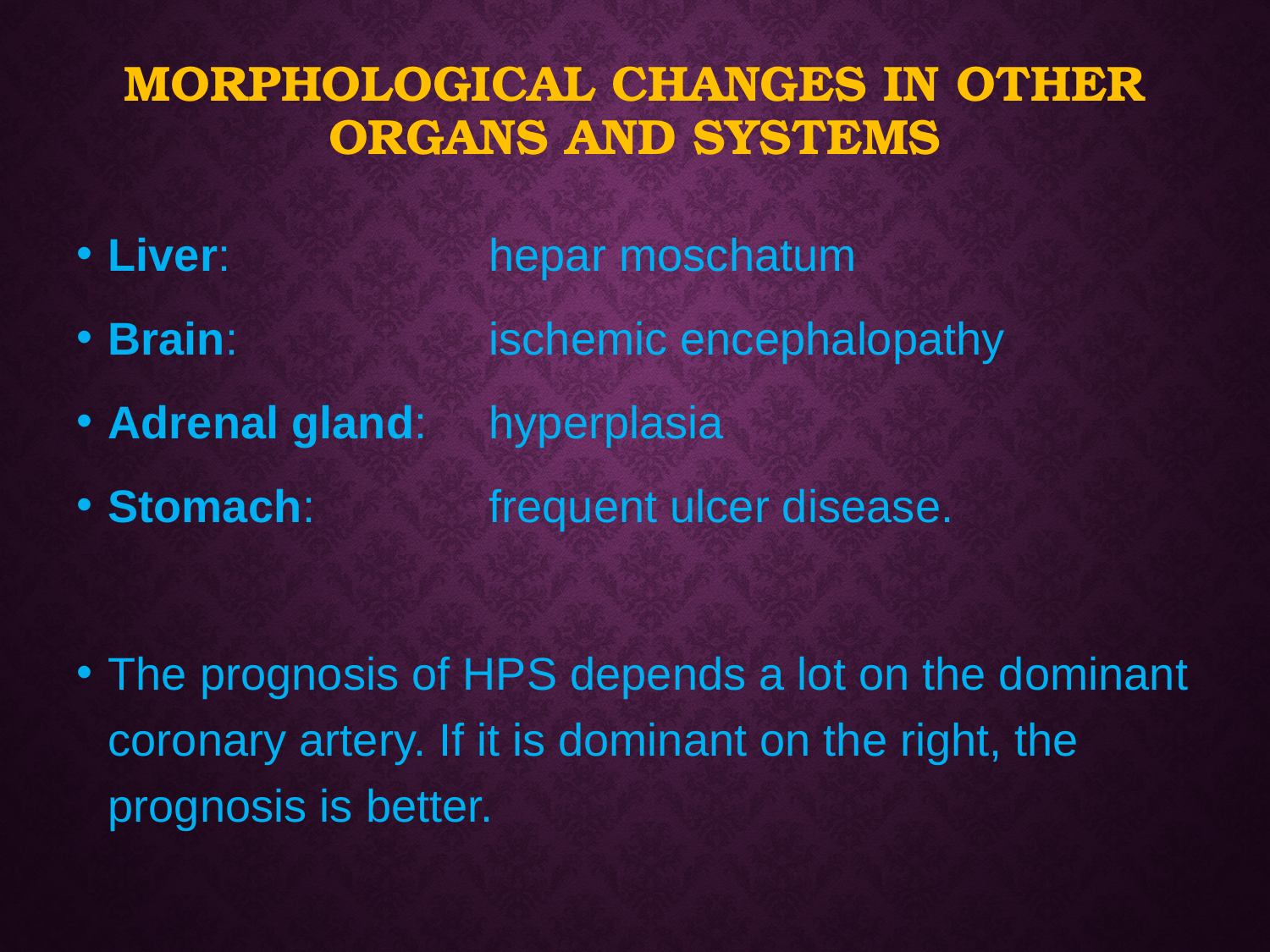

# Morphological changes in other organs and systems
Liver: 		hepar moschatum
Brain: 		ischemic encephalopathy
Adrenal gland: 	hyperplasia
Stomach: 		frequent ulcer disease.

The prognosis of HPS depends a lot on the dominant coronary artery. If it is dominant on the right, the prognosis is better.